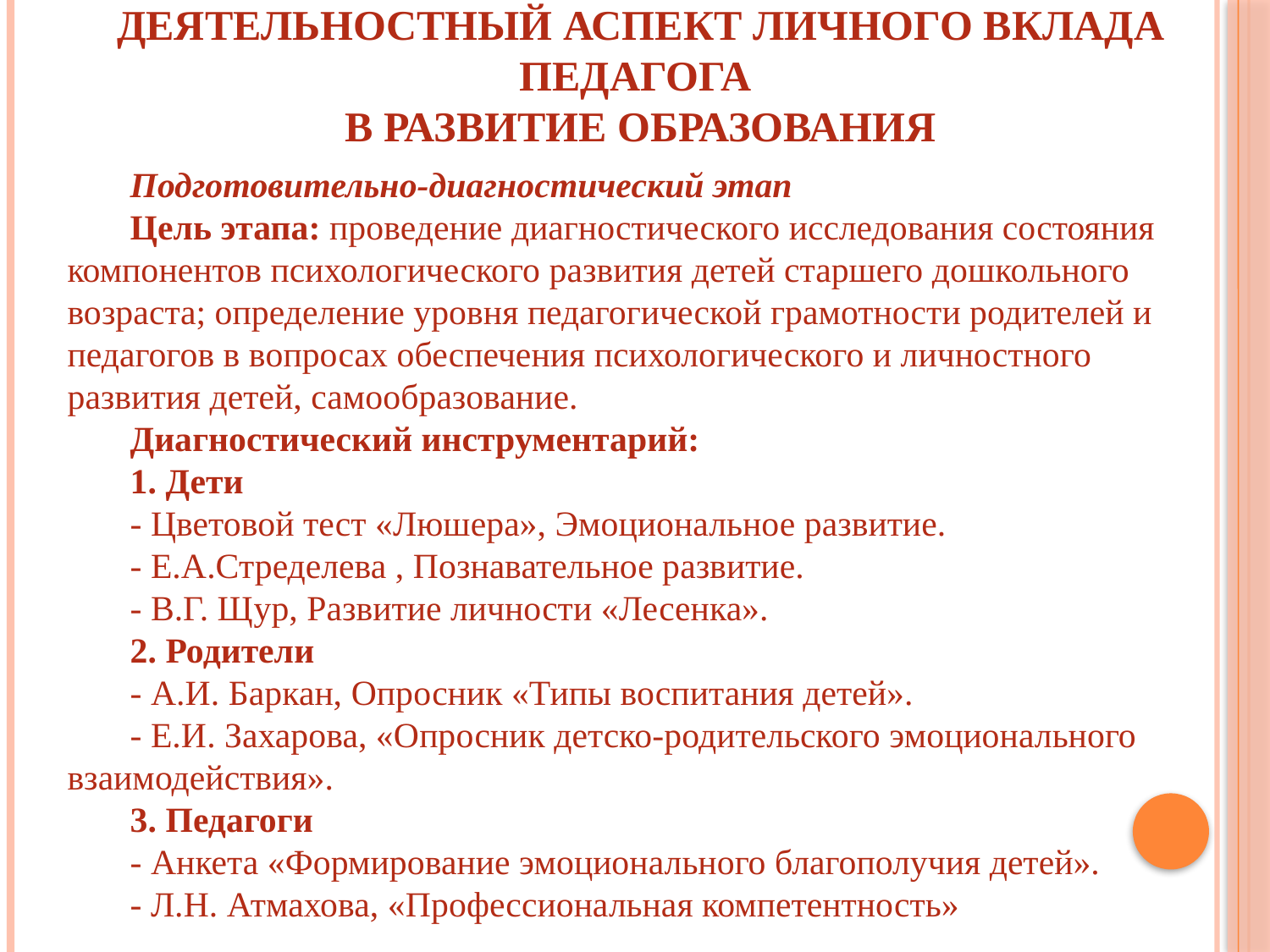

# Деятельностный аспект личного вклада педагога в развитие образования
Подготовительно-диагностический этап
Цель этапа: проведение диагностического исследования состояния компонентов психологического развития детей старшего дошкольного возраста; определение уровня педагогической грамотности родителей и педагогов в вопросах обеспечения психологического и личностного развития детей, самообразование.
Диагностический инструментарий:
1. Дети
- Цветовой тест «Люшера», Эмоциональное развитие.
- Е.А.Стределева , Познавательное развитие.
- В.Г. Щур, Развитие личности «Лесенка».
2. Родители
- А.И. Баркан, Опросник «Типы воспитания детей».
- Е.И. Захарова, «Опросник детско-родительского эмоционального взаимодействия».
3. Педагоги
- Анкета «Формирование эмоционального благополучия детей».
- Л.Н. Атмахова, «Профессиональная компетентность»